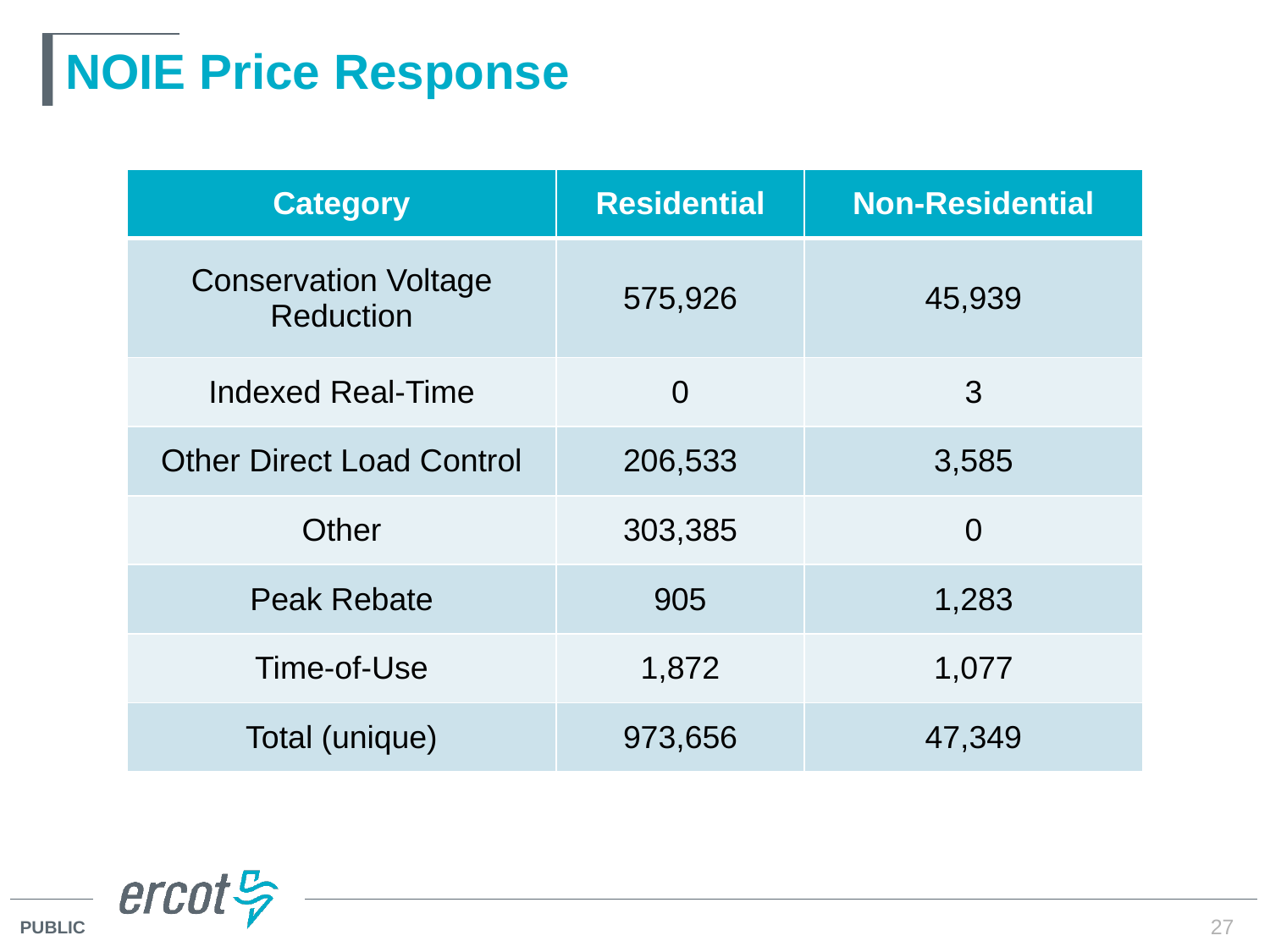

# NOIE Price Response
| Category | Residential | Non-Residential |
| --- | --- | --- |
| Conservation Voltage Reduction | 575,926 | 45,939 |
| Indexed Real-Time | 0 | 3 |
| Other Direct Load Control | 206,533 | 3,585 |
| Other | 303,385 | 0 |
| Peak Rebate | 905 | 1,283 |
| Time-of-Use | 1,872 | 1,077 |
| Total (unique) | 973,656 | 47,349 |
NOIEs did report participation in IRT and also used other categories to respond to price.
27